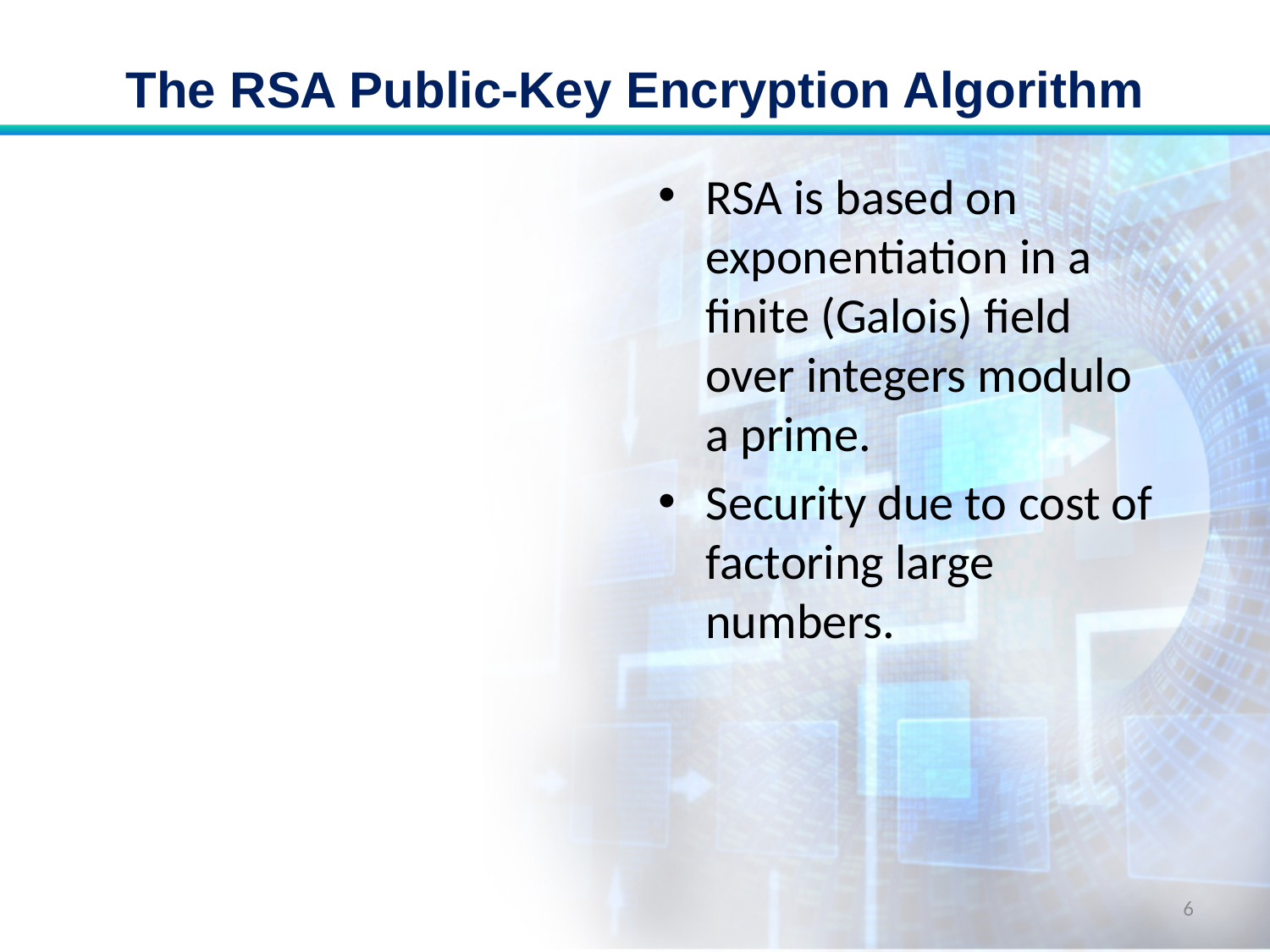

# The RSA Public-Key Encryption Algorithm
RSA is based on exponentiation in a finite (Galois) field over integers modulo a prime.
Security due to cost of factoring large numbers.

6